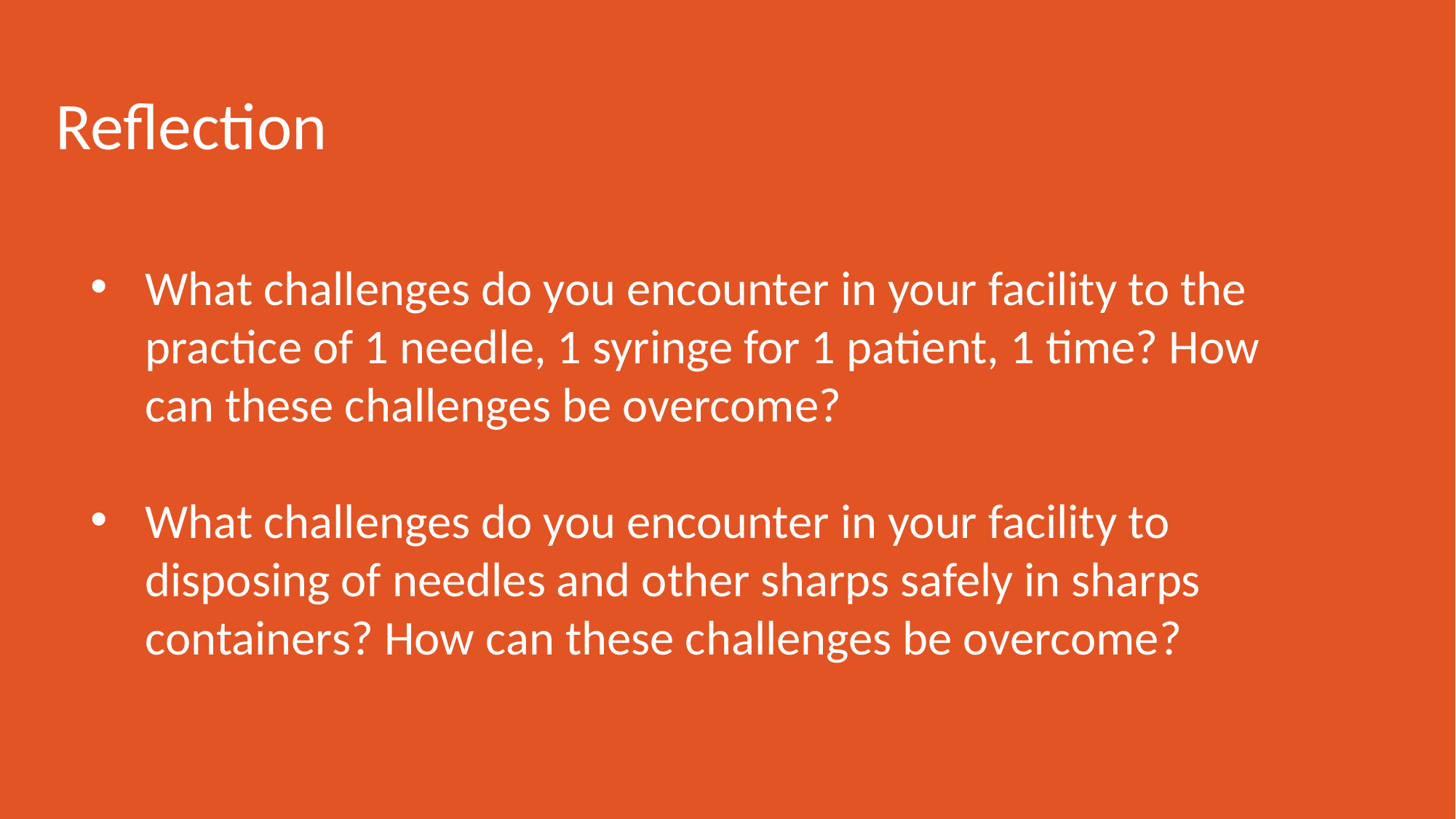

# Reflection
What challenges do you encounter in your facility to the practice of 1 needle, 1 syringe for 1 patient, 1 time? How can these challenges be overcome?

What challenges do you encounter in your facility to disposing of needles and other sharps safely in sharps containers? How can these challenges be overcome?